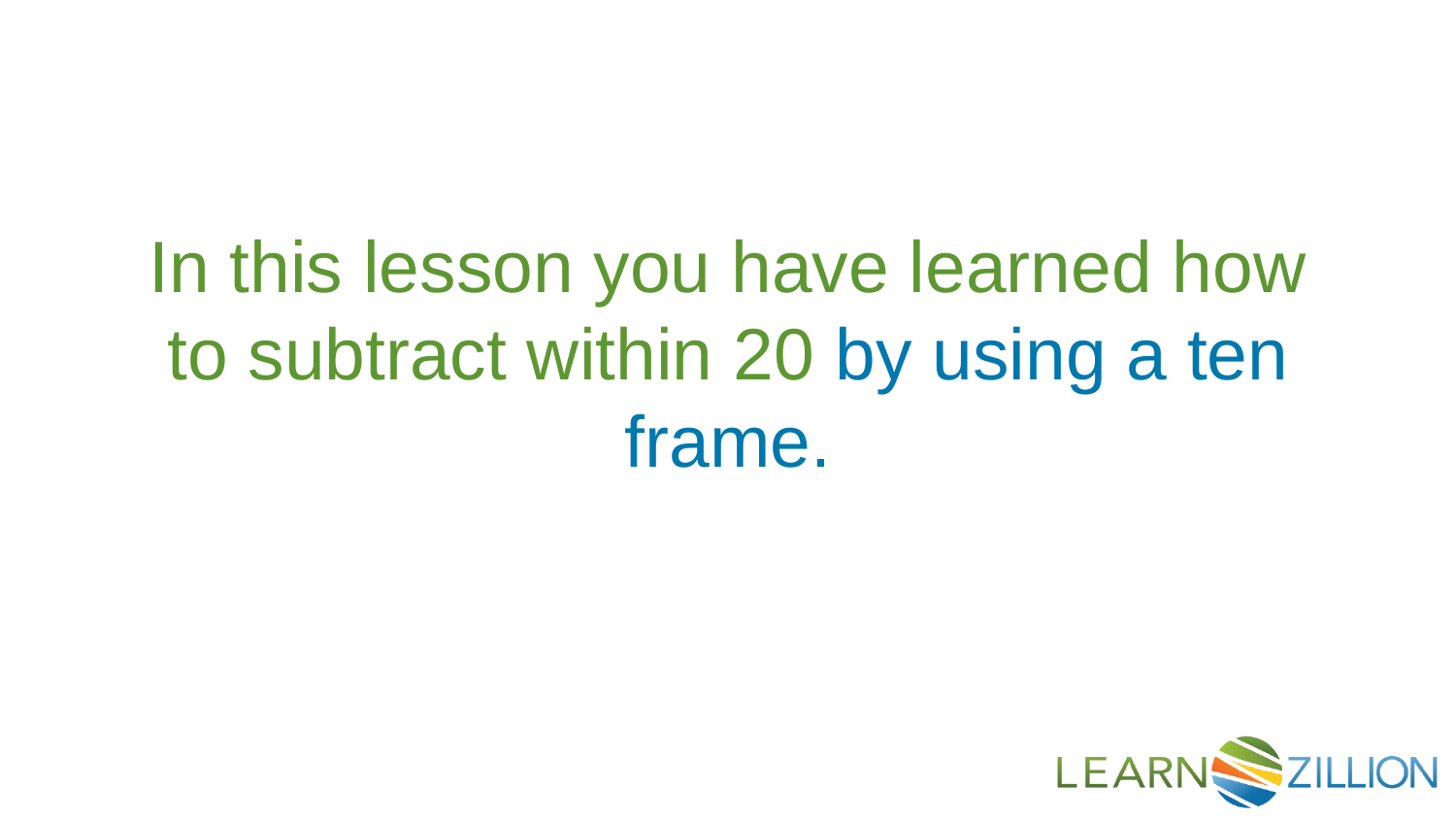

In this lesson you have learned how to subtract within 20 by using a ten frame.